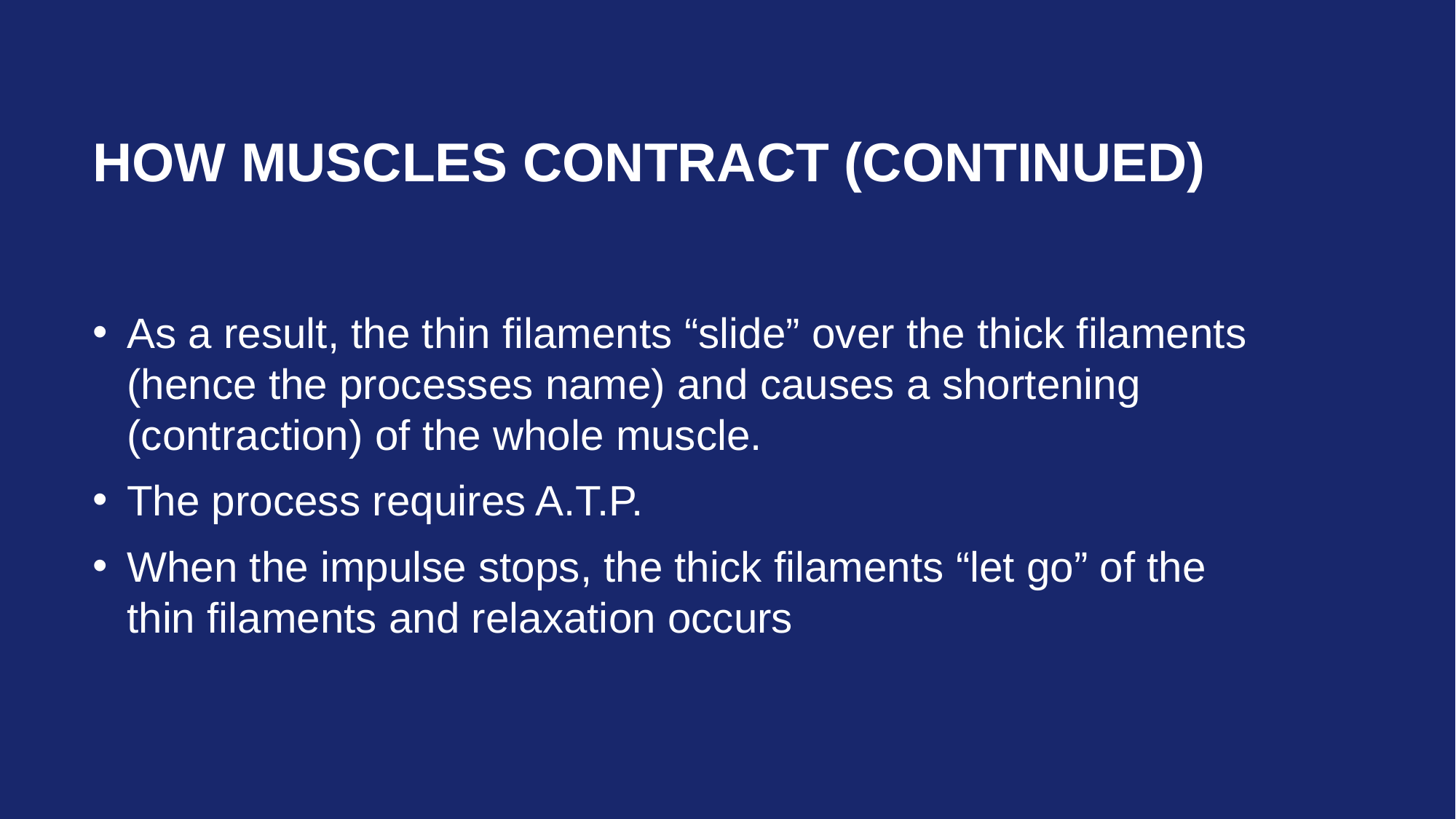

# How Muscles Contract (continued)
As a result, the thin filaments “slide” over the thick filaments (hence the processes name) and causes a shortening (contraction) of the whole muscle.
The process requires A.T.P.
When the impulse stops, the thick filaments “let go” of the thin filaments and relaxation occurs